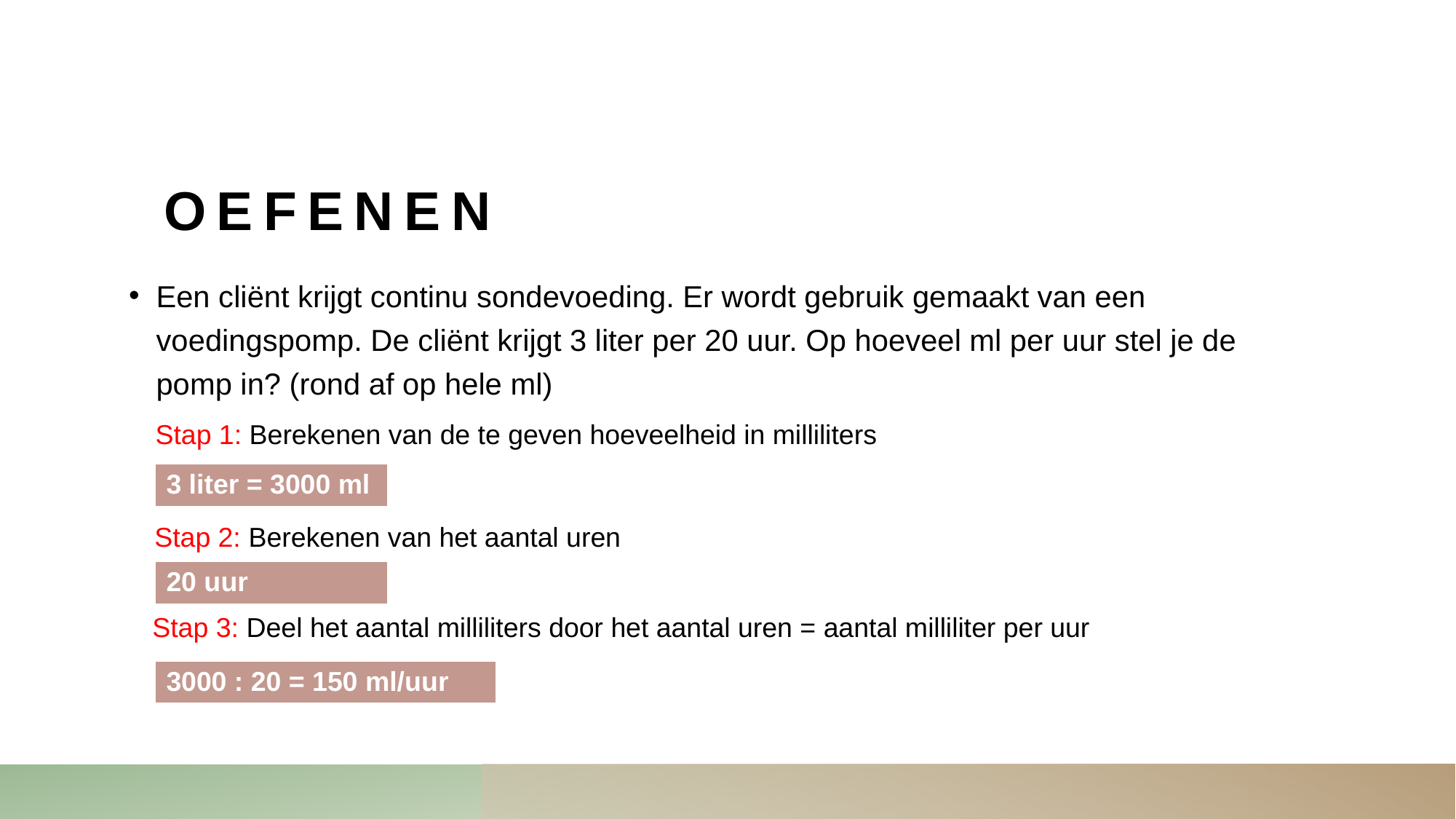

# oefenen
Een cliënt krijgt continu sondevoeding. Er wordt gebruik gemaakt van een voedingspomp. De cliënt krijgt 3 liter per 20 uur. Op hoeveel ml per uur stel je de pomp in? (rond af op hele ml)
Stap 1: Berekenen van de te geven hoeveelheid in milliliters
| 3 liter = 3000 ml |
| --- |
Stap 2: Berekenen van het aantal uren

Stap 3: Deel het aantal milliliters door het aantal uren = aantal milliliter per uur
| 20 uur |
| --- |
| 3000 : 20 = 150 ml/uur |
| --- |